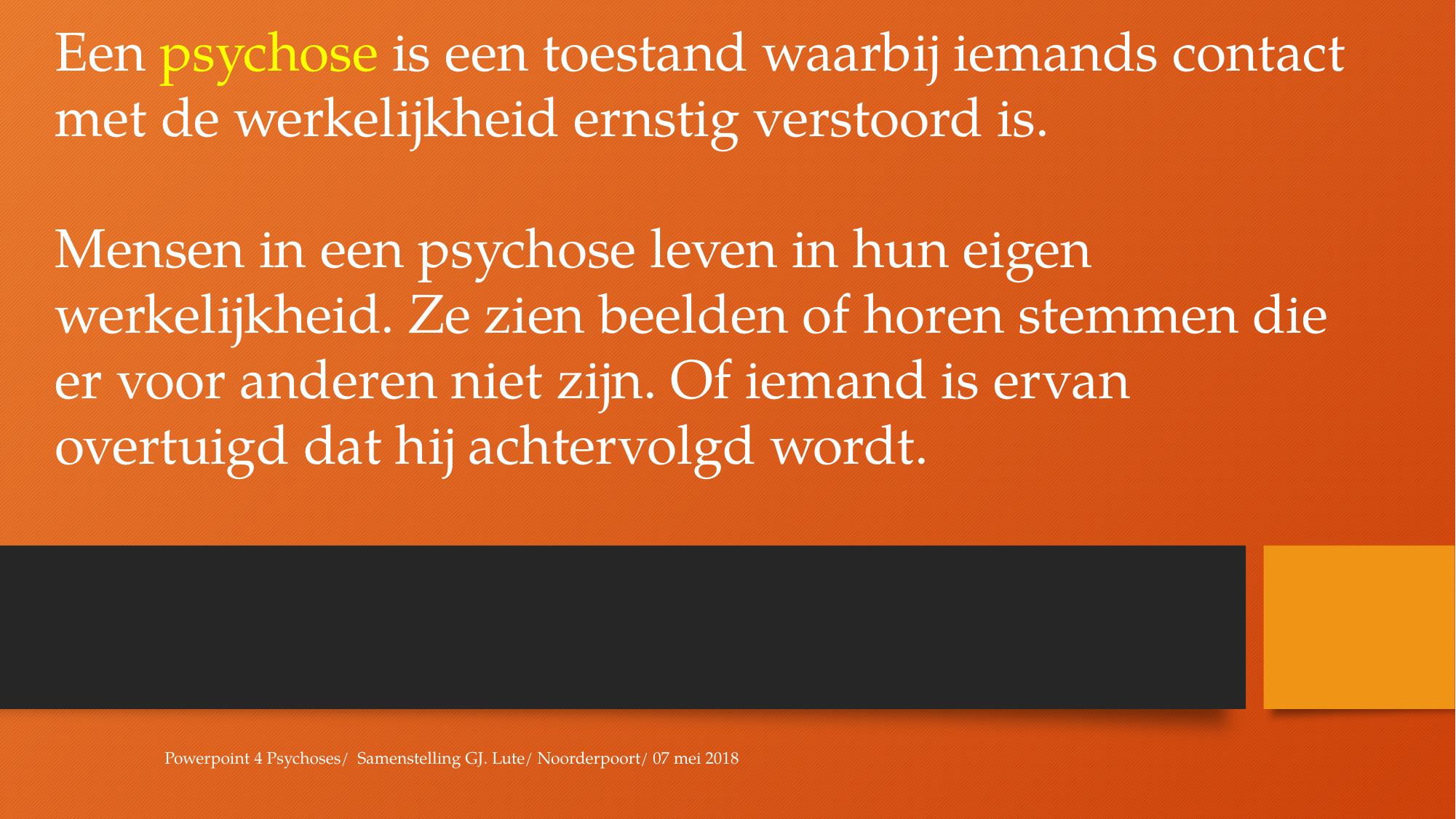

Een psychose is een toestand waarbij iemands contact met de werkelijkheid ernstig verstoord is.

Mensen in een psychose leven in hun eigen werkelijkheid. Ze zien beelden of horen stemmen die er voor anderen niet zijn. Of iemand is ervan overtuigd dat hij achtervolgd wordt.

Powerpoint 4 Psychoses/  Samenstelling GJ. Lute/ Noorderpoort/ 07 mei 2018